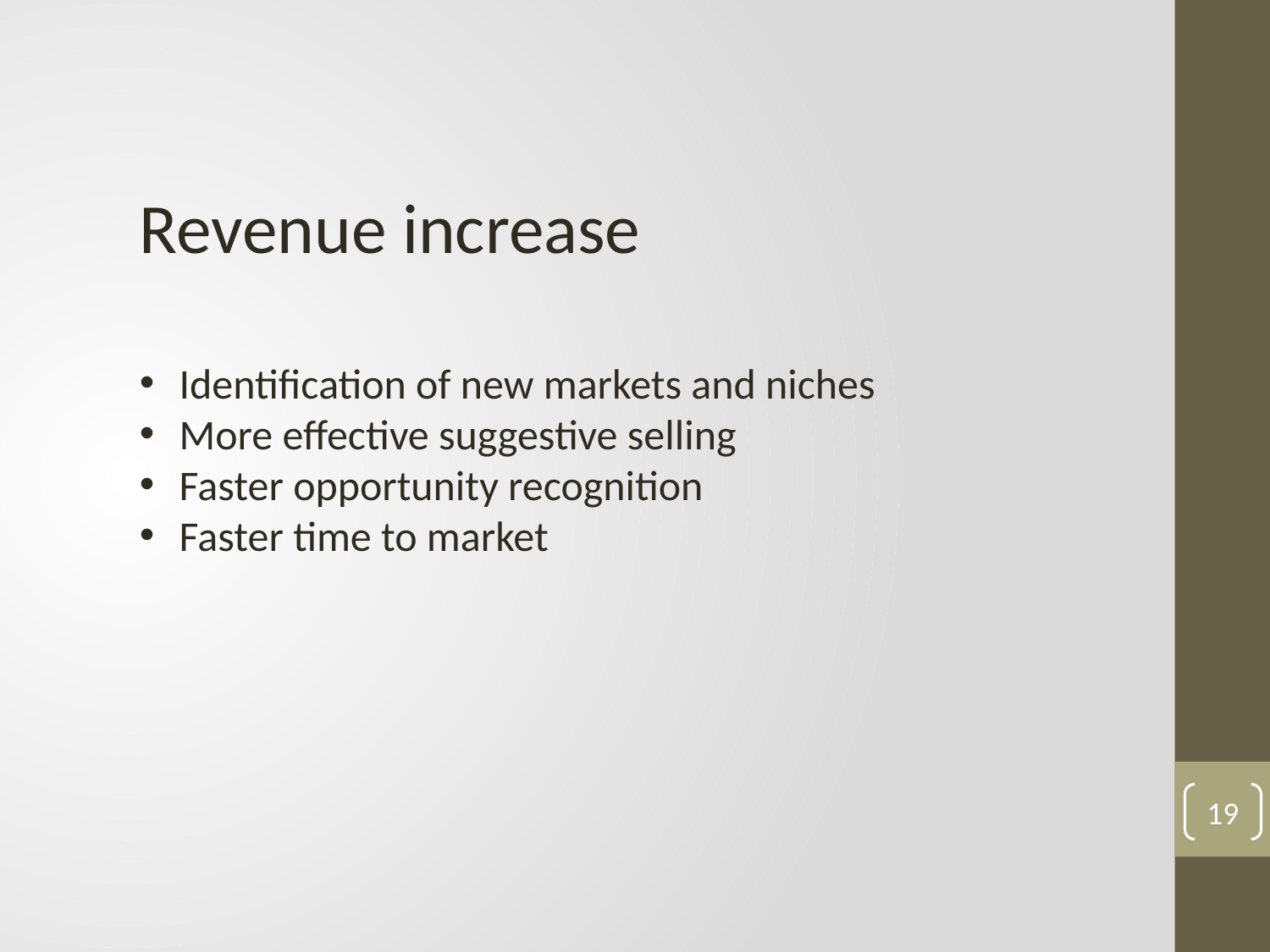

Revenue increase

Identification of new markets and niches
More effective suggestive selling
Faster opportunity recognition
Faster time to market
19